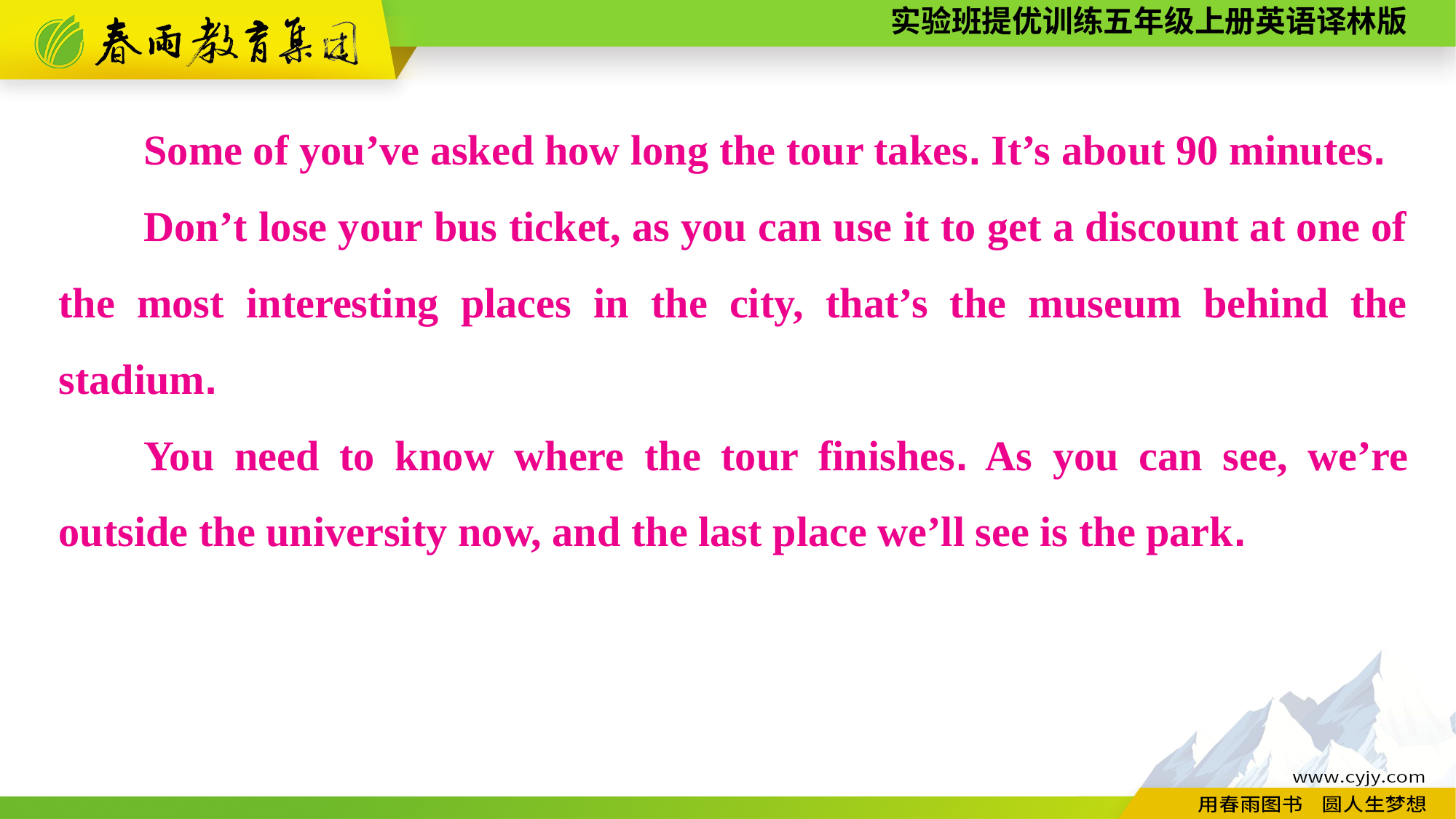

Some of you’ve asked how long the tour takes. It’s about 90 minutes.
Don’t lose your bus ticket, as you can use it to get a discount at one of the most interesting places in the city, that’s the museum behind the stadium.
You need to know where the tour finishes. As you can see, we’re outside the university now, and the last place we’ll see is the park.